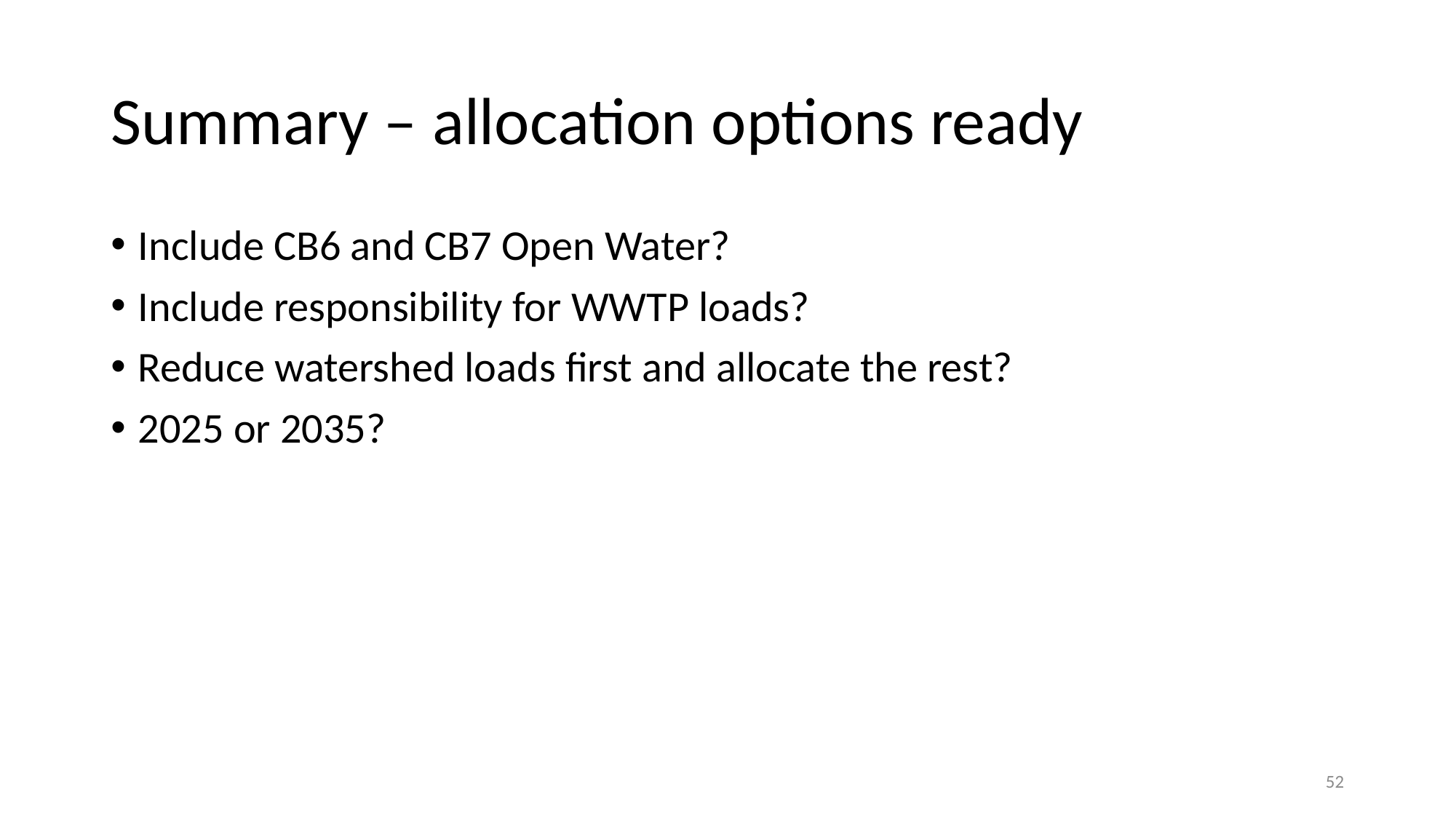

# Summary – allocation options ready
Include CB6 and CB7 Open Water?
Include responsibility for WWTP loads?
Reduce watershed loads first and allocate the rest?
2025 or 2035?

52